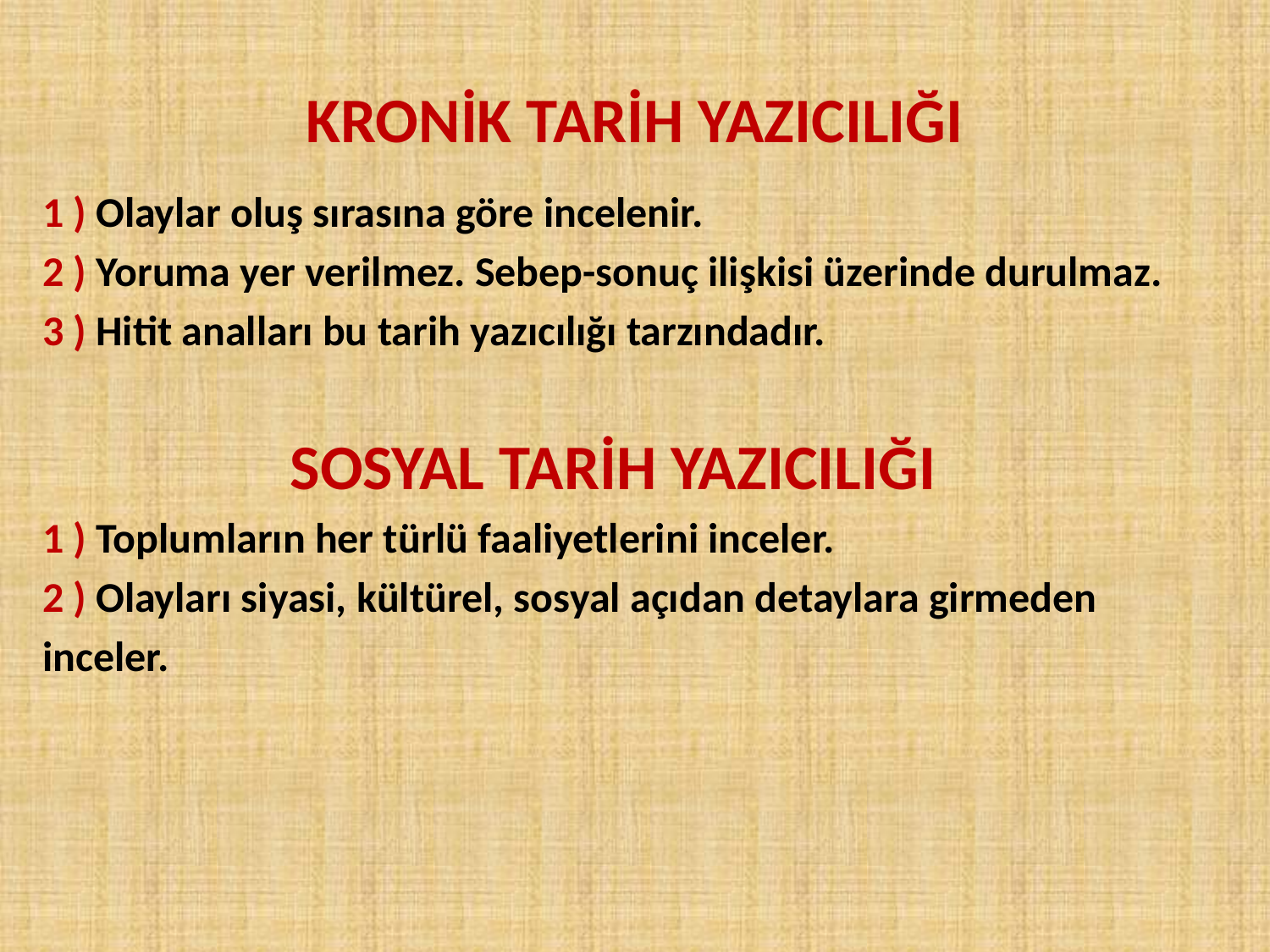

# KRONİK TARİH YAZICILIĞI
1 ) Olaylar oluş sırasına göre incelenir.
2 ) Yoruma yer verilmez. Sebep-sonuç ilişkisi üzerinde durulmaz.
3 ) Hitit analları bu tarih yazıcılığı tarzındadır.

                          SOSYAL TARİH YAZICILIĞI
1 ) Toplumların her türlü faaliyetlerini inceler.
2 ) Olayları siyasi, kültürel, sosyal açıdan detaylara girmeden
inceler.